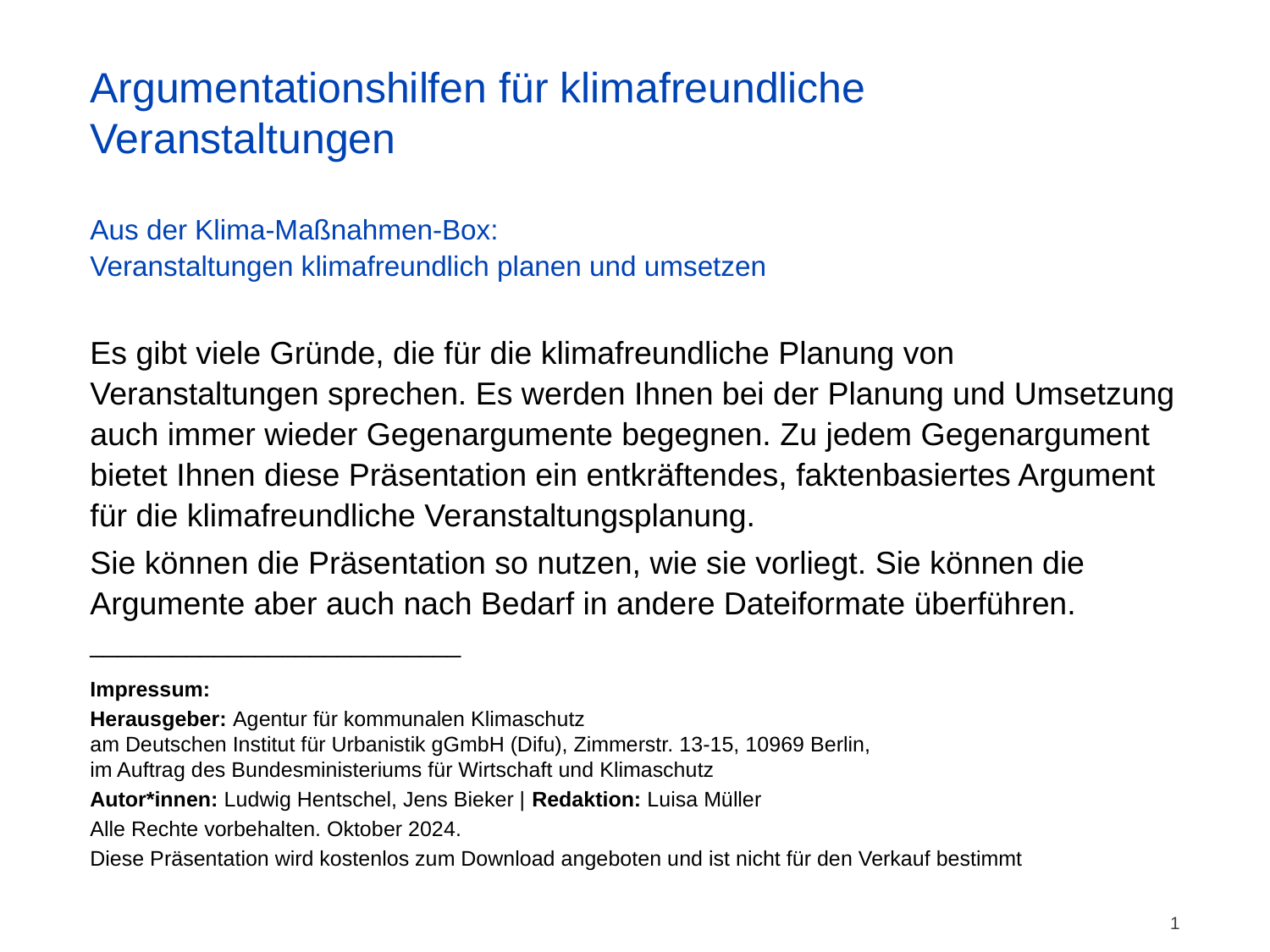

# Argumentationshilfen für klimafreundliche Veranstaltungen
Aus der Klima-Maßnahmen-Box:
Veranstaltungen klimafreundlich planen und umsetzen

Es gibt viele Gründe, die für die klimafreundliche Planung von Veranstaltungen sprechen. Es werden Ihnen bei der Planung und Umsetzung auch immer wieder Gegenargumente begegnen. Zu jedem Gegenargument bietet Ihnen diese Präsentation ein entkräftendes, faktenbasiertes Argument für die klimafreundliche Veranstaltungsplanung.
Sie können die Präsentation so nutzen, wie sie vorliegt. Sie können die Argumente aber auch nach Bedarf in andere Dateiformate überführen.
___________________________
Impressum:
Herausgeber: Agentur für kommunalen Klimaschutz
am Deutschen Institut für Urbanistik gGmbH (Difu), Zimmerstr. 13-15, 10969 Berlin,
im Auftrag des Bundesministeriums für Wirtschaft und Klimaschutz
Autor*innen: Ludwig Hentschel, Jens Bieker | Redaktion: Luisa Müller
Alle Rechte vorbehalten. Oktober 2024.
Diese Präsentation wird kostenlos zum Download angeboten und ist nicht für den Verkauf bestimmt